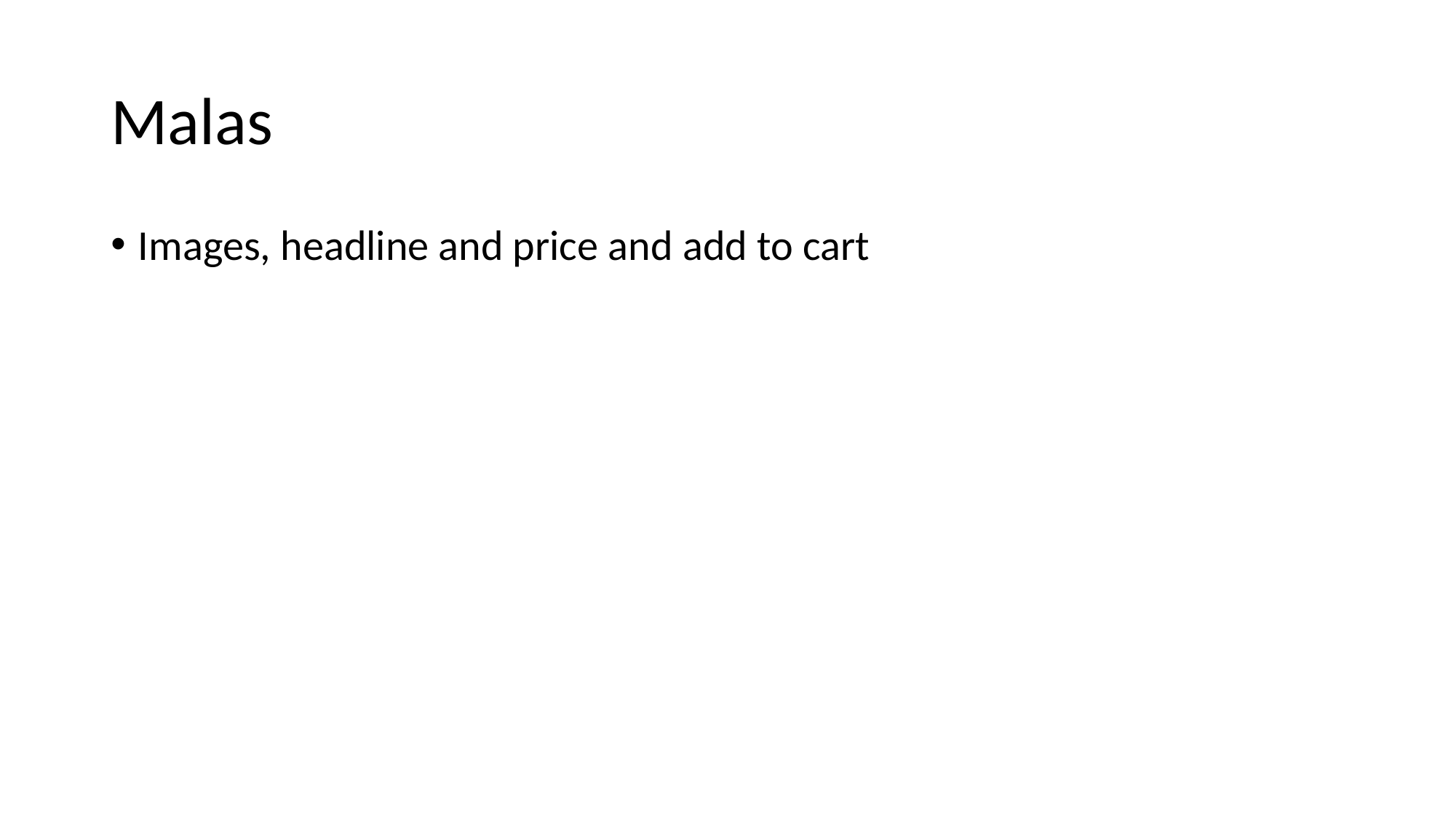

# Malas
Images, headline and price and add to cart